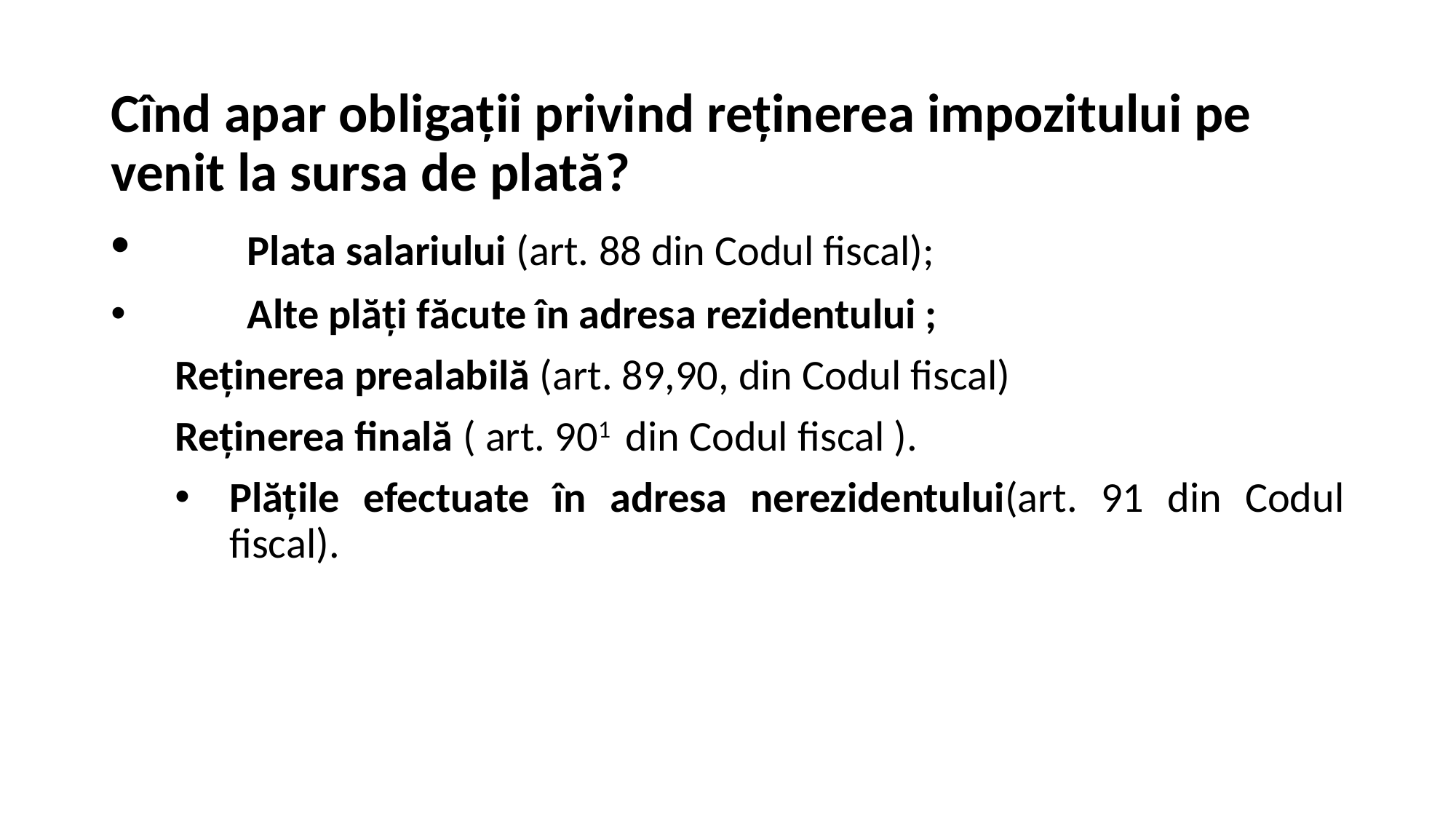

Cînd apar obligații privind reținerea impozitului pe venit la sursa de plată?
	Plata salariului (art. 88 din Codul fiscal);
	Alte plăți făcute în adresa rezidentului ;
Reținerea prealabilă (art. 89,90, din Codul fiscal)
Reținerea finală ( art. 901  din Codul fiscal ).
Plățile efectuate în adresa nerezidentului(art. 91 din Codul fiscal).